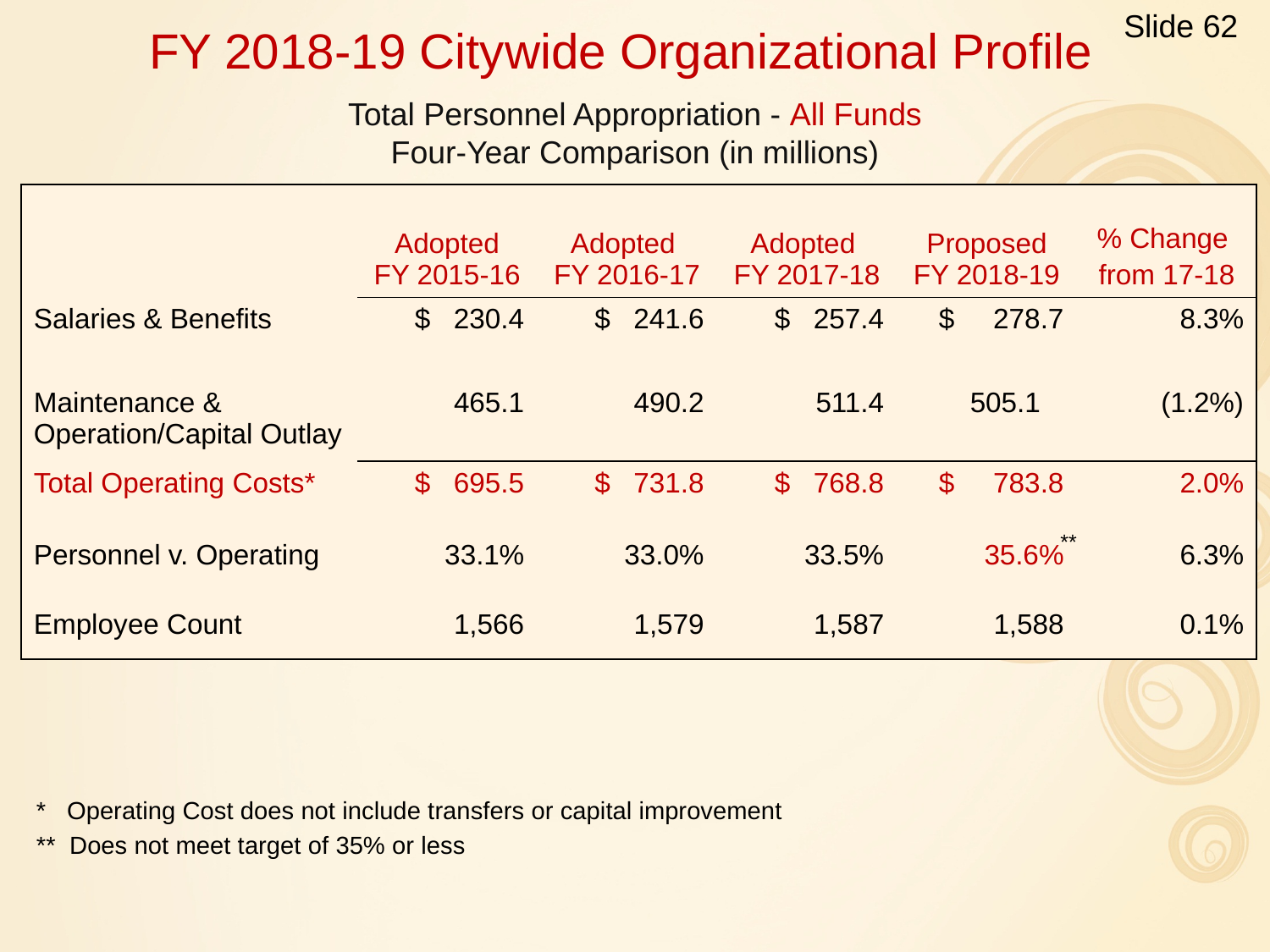

Slide 62
FY 2018-19 Citywide Organizational Profile
# Total Personnel Appropriation - All Funds Four-Year Comparison (in millions)
|  | Adopted FY 2015-16 | Adopted FY 2016-17 | Adopted FY 2017-18 | Proposed FY 2018-19 | % Change from 17-18 |
| --- | --- | --- | --- | --- | --- |
| Salaries & Benefits | $ 230.4 | $ 241.6 | $ 257.4 | $ 278.7 | 8.3% |
| Maintenance & Operation/Capital Outlay | 465.1 | 490.2 | 511.4 | 505.1 | (1.2%) |
| Total Operating Costs\* | $ 695.5 | $ 731.8 | $ 768.8 | $ 783.8 | 2.0% |
| Personnel v. Operating | 33.1% | 33.0% | 33.5% | 35.6% | 6.3% |
| Employee Count | 1,566 | 1,579 | 1,587 | 1,588 | 0.1% |
**
*   Operating Cost does not include transfers or capital improvement
**  Does not meet target of 35% or less